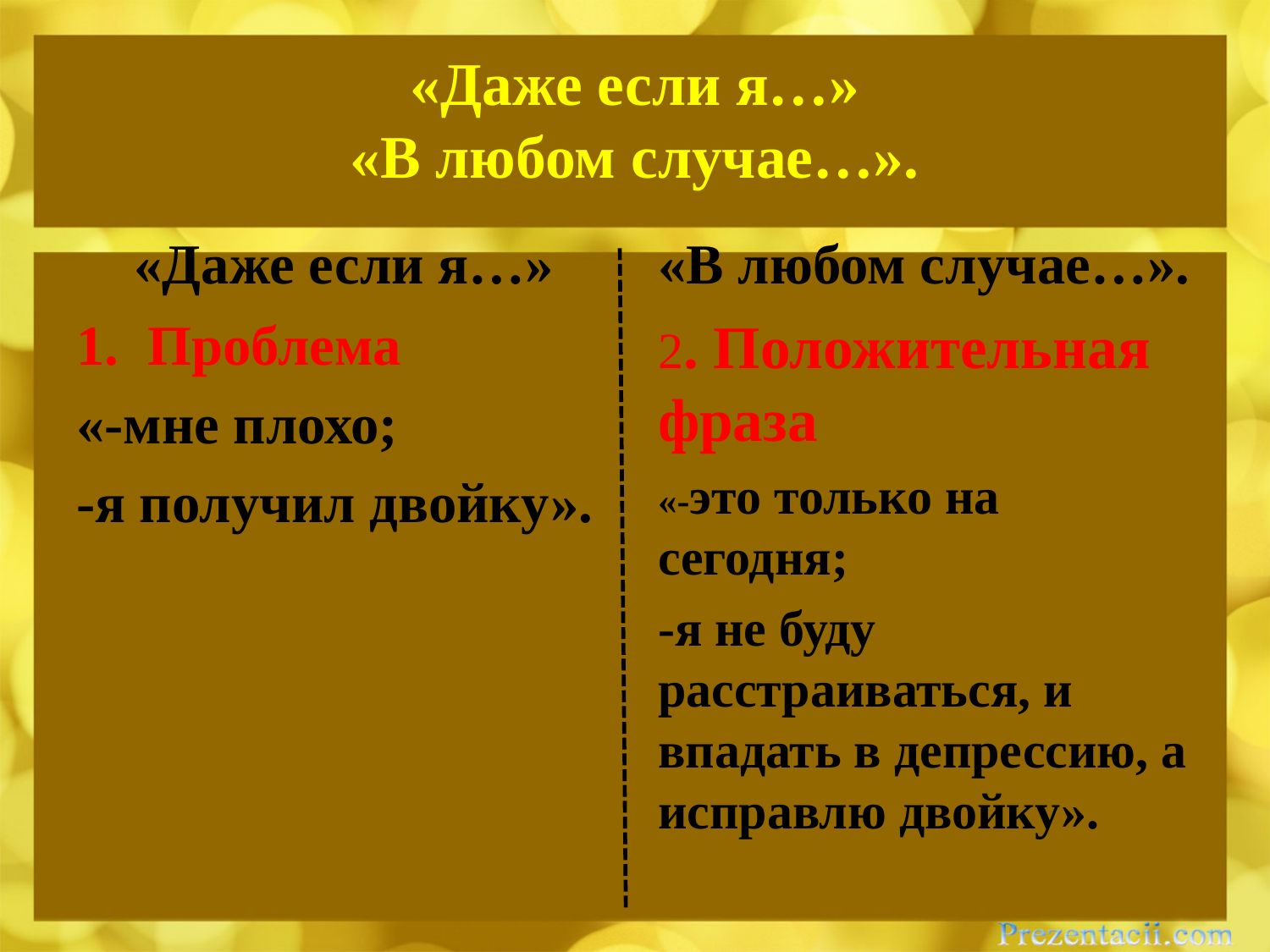

# «Даже если я…» «В любом случае…».
«Даже если я…»
«В любом случае…».
Проблема
«-мне плохо;
-я получил двойку».
2. Положительная фраза
«-это только на сегодня;
-я не буду расстраиваться, и впадать в депрессию, а исправлю двойку».